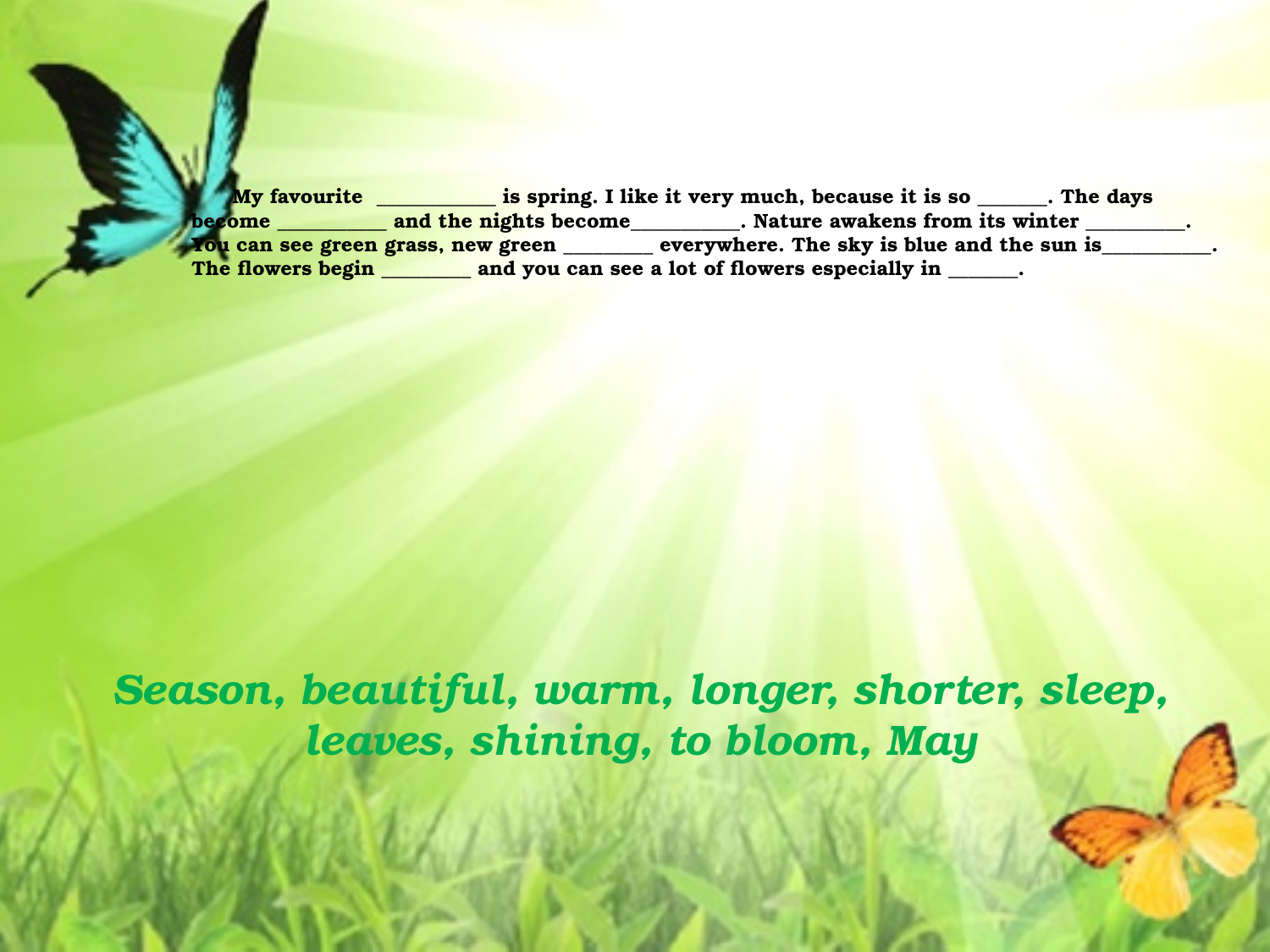

My favourite  ____________ is spring. I like it very much, because it is so _______. The days become ___________ and the nights become___________. Nature awakens from its winter __________. You can see green grass, new green _________ everywhere. The sky is blue and the sun is___________.
The flowers begin _________ and you can see a lot of flowers especially in _______.
Season, beautiful, warm, longer, shorter, sleep, leaves, shining, to bloom, May